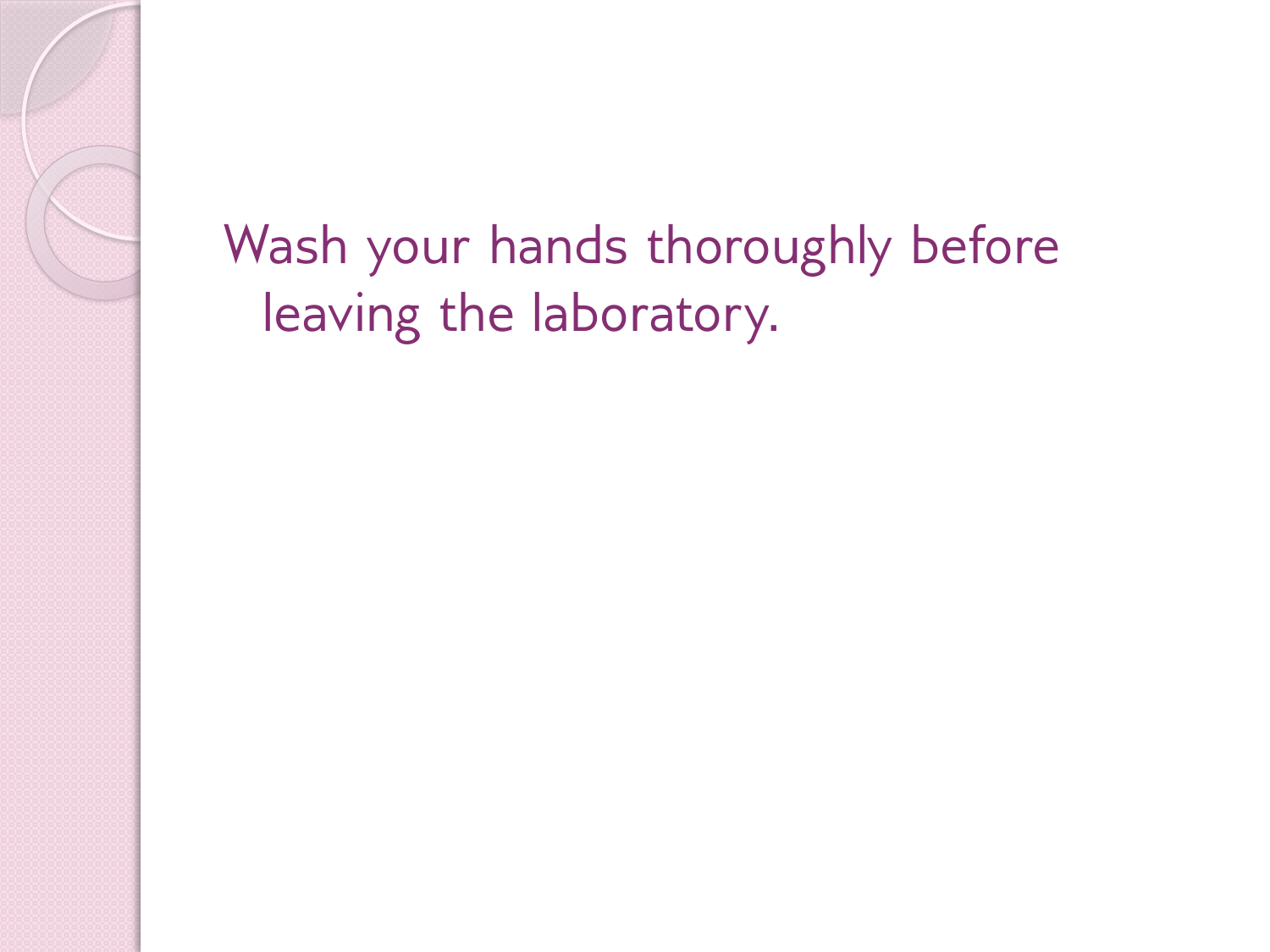

#
Wash your hands thoroughly before leaving the laboratory.